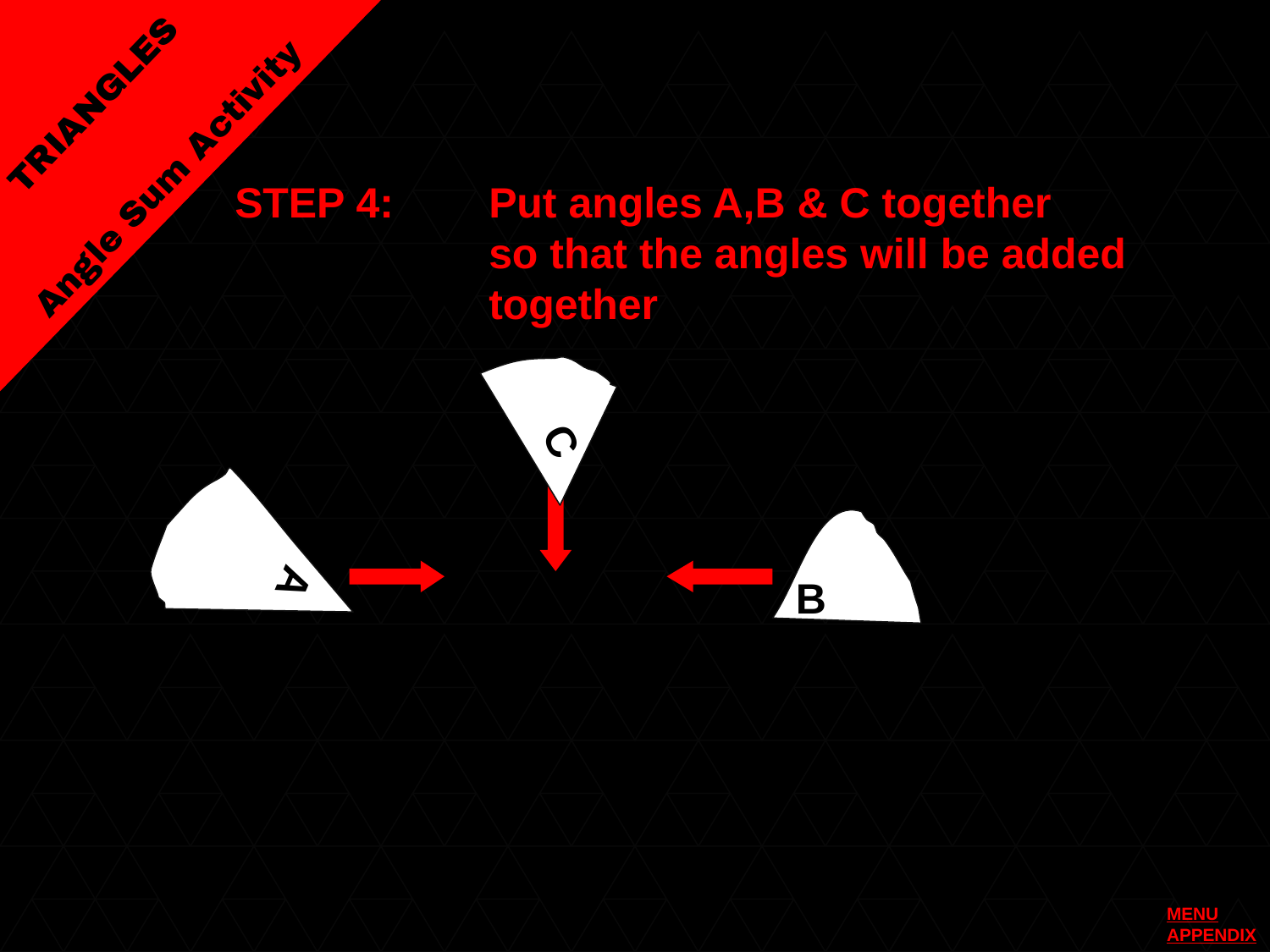

TRIANGLES
Angle Sum Activity
STEP 4:	Put angles A,B & C together 			so that the angles will be added 		together

C

A

B

MENU
APPENDIX